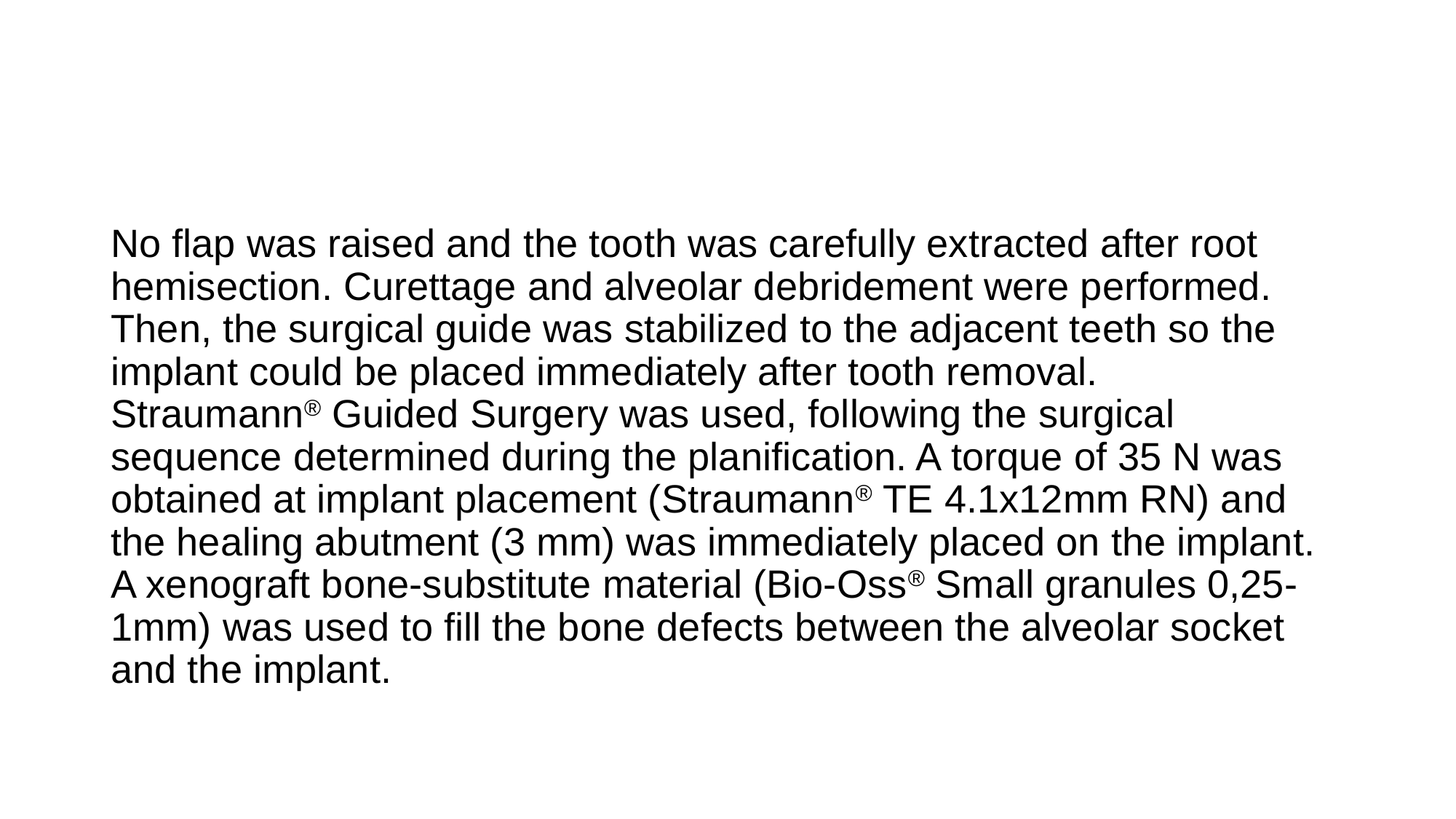

#
No flap was raised and the tooth was carefully extracted after root hemisection. Curettage and alveolar debridement were performed. Then, the surgical guide was stabilized to the adjacent teeth so the implant could be placed immediately after tooth removal. Straumann® Guided Surgery was used, following the surgical sequence determined during the planification. A torque of 35 N was obtained at implant placement (Straumann® TE 4.1x12mm RN) and the healing abutment (3 mm) was immediately placed on the implant. A xenograft bone-substitute material (Bio-Oss® Small granules 0,25-1mm) was used to fill the bone defects between the alveolar socket and the implant.